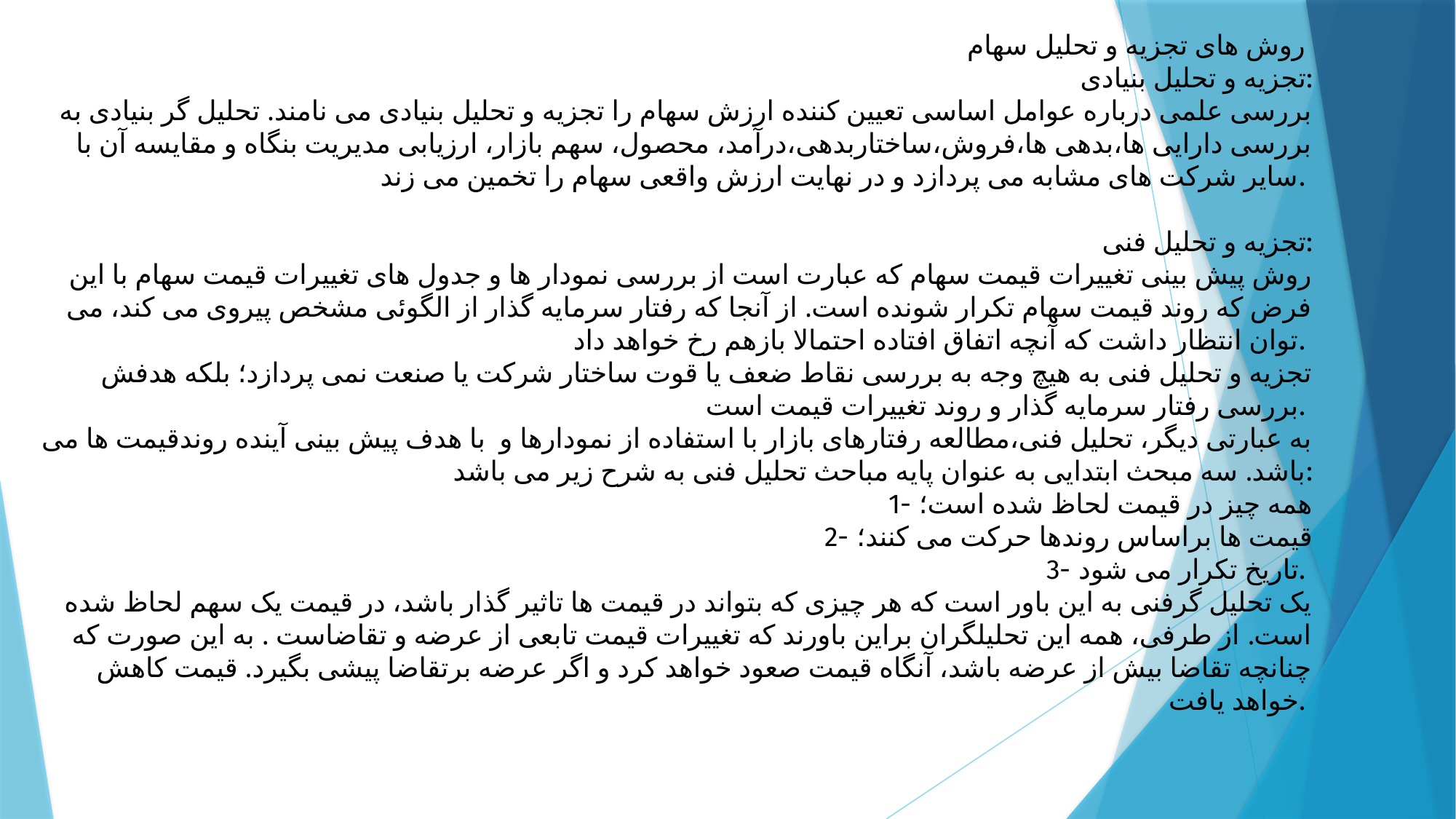

روش های تجزیه و تحلیل سهام
تجزیه و تحلیل بنیادی:
بررسی علمی درباره عوامل اساسی تعیین کننده ارزش سهام را تجزیه و تحلیل بنیادی می نامند. تحلیل گر بنیادی به بررسی دارایی ها،بدهی ها،فروش،ساختاربدهی،درآمد، محصول، سهم بازار، ارزیابی مدیریت بنگاه و مقایسه آن با سایر شرکت های مشابه می پردازد و در نهایت ارزش واقعی سهام را تخمین می زند.

تجزیه و تحلیل فنی:
روش پیش بینی تغییرات قیمت سهام که عبارت است از بررسی نمودار ها و جدول های تغییرات قیمت سهام با این فرض که روند قیمت سهام تکرار شونده است. از آنجا که رفتار سرمایه گذار از الگوئی مشخص پیروی می کند، می توان انتظار داشت که آنچه اتفاق افتاده احتمالا بازهم رخ خواهد داد.
تجزیه و تحلیل فنی به هیچ وجه به بررسی نقاط ضعف یا قوت ساختار شرکت یا صنعت نمی پردازد؛ بلکه هدفش بررسی رفتار سرمایه گذار و روند تغییرات قیمت است.
به عبارتی دیگر، تحلیل فنی،مطالعه رفتارهای بازار با استفاده از نمودارها و  با هدف پیش بینی آینده روندقیمت ها می باشد. سه مبحث ابتدایی به عنوان پایه مباحث تحلیل فنی به شرح زیر می باشد:
1- همه چیز در قیمت لحاظ شده است؛
2- قیمت ها براساس روندها حرکت می کنند؛
3- تاریخ تکرار می شود.
یک تحلیل گرفنی به این باور است که هر چیزی که بتواند در قیمت ها تاثیر گذار باشد، در قیمت یک سهم لحاظ شده است. از طرفی، همه این تحلیلگران براین باورند که تغییرات قیمت تابعی از عرضه و تقاضاست . به این صورت که چنانچه تقاضا بیش از عرضه باشد، آنگاه قیمت صعود خواهد کرد و اگر عرضه برتقاضا پیشی بگیرد. قیمت کاهش خواهد یافت.